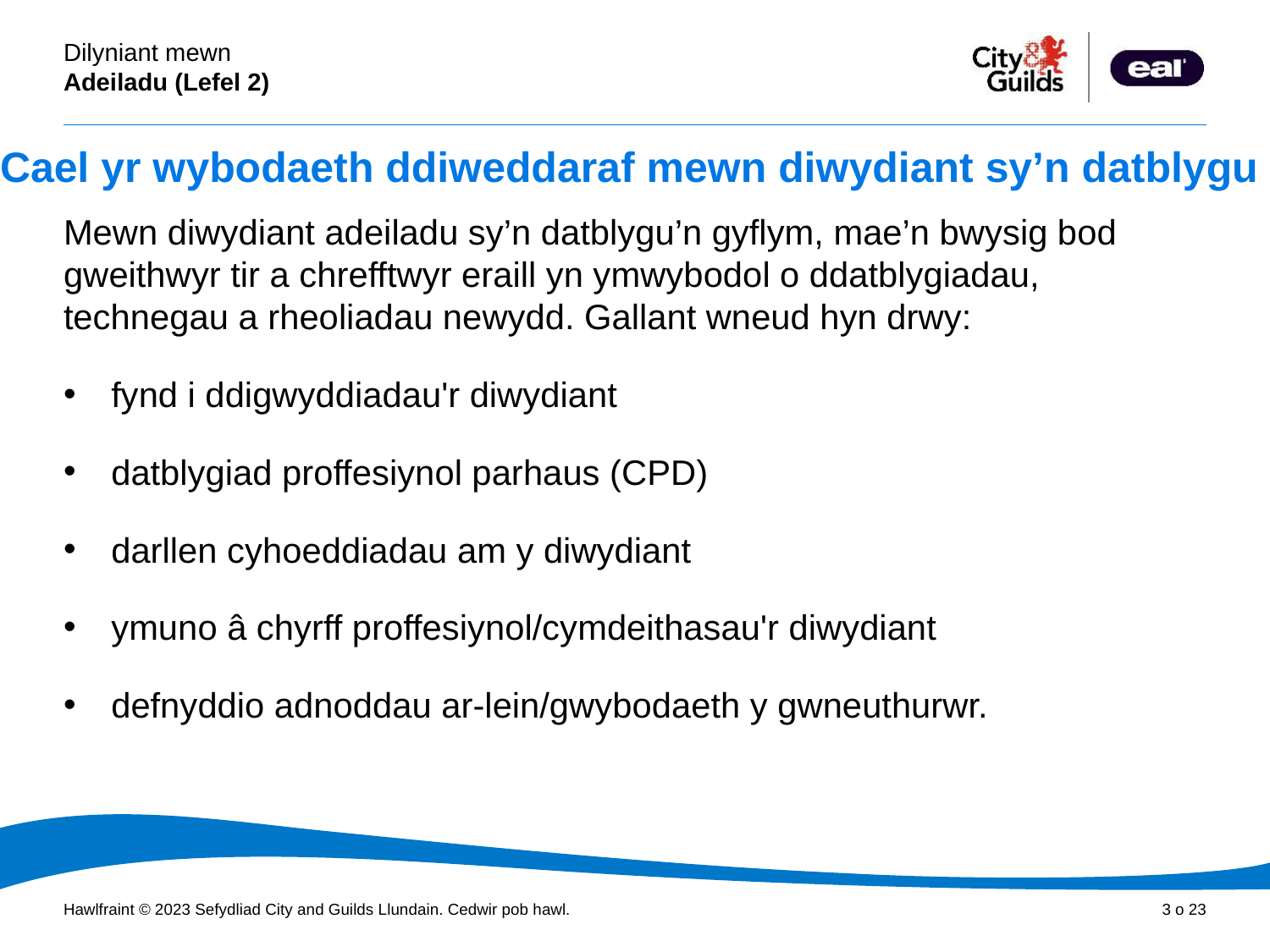

# Cael yr wybodaeth ddiweddaraf mewn diwydiant sy’n datblygu
Mewn diwydiant adeiladu sy’n datblygu’n gyflym, mae’n bwysig bod gweithwyr tir a chrefftwyr eraill yn ymwybodol o ddatblygiadau, technegau a rheoliadau newydd. Gallant wneud hyn drwy:
fynd i ddigwyddiadau'r diwydiant
datblygiad proffesiynol parhaus (CPD)
darllen cyhoeddiadau am y diwydiant
ymuno â chyrff proffesiynol/cymdeithasau'r diwydiant
defnyddio adnoddau ar-lein/gwybodaeth y gwneuthurwr.